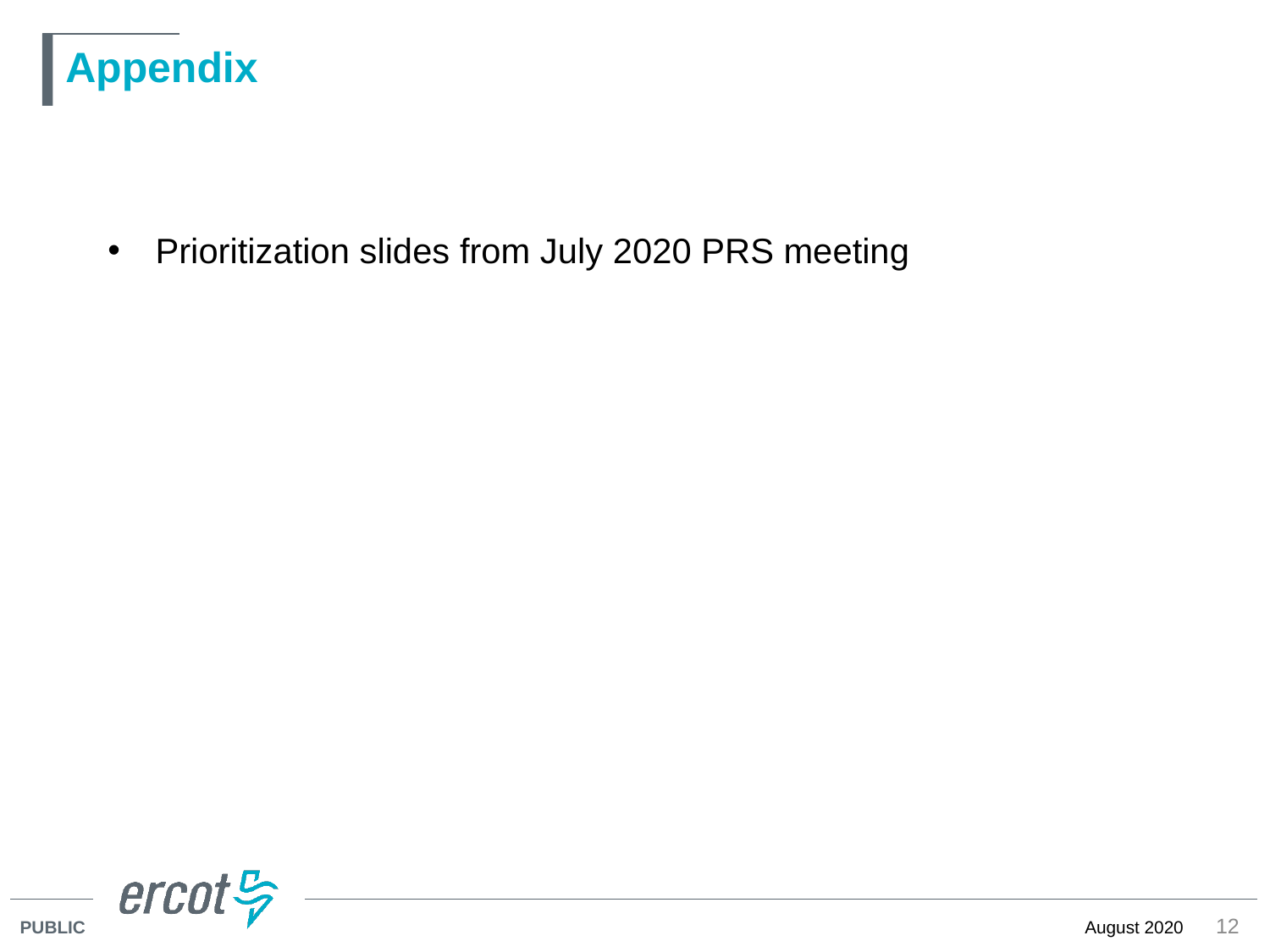

# Appendix
Prioritization slides from July 2020 PRS meeting
12